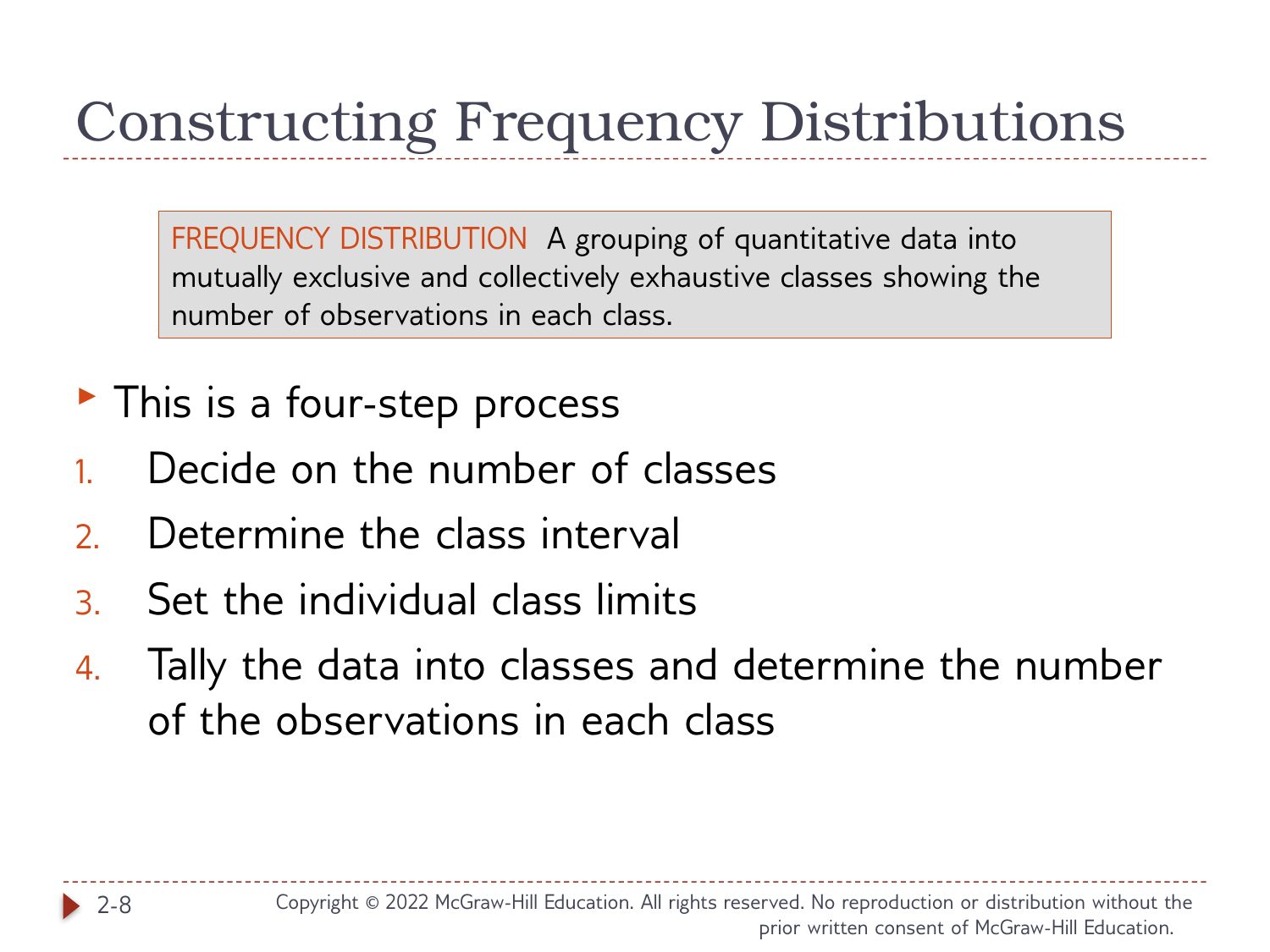

# Constructing Frequency Distributions

This is a four-step process
Decide on the number of classes
Determine the class interval
Set the individual class limits
Tally the data into classes and determine the number of the observations in each class
FREQUENCY DISTRIBUTION  A grouping of quantitative data into mutually exclusive and collectively exhaustive classes showing the number of observations in each class.
2-8
Copyright © 2022 McGraw-Hill Education. All rights reserved. No reproduction or distribution without the prior written consent of McGraw-Hill Education.